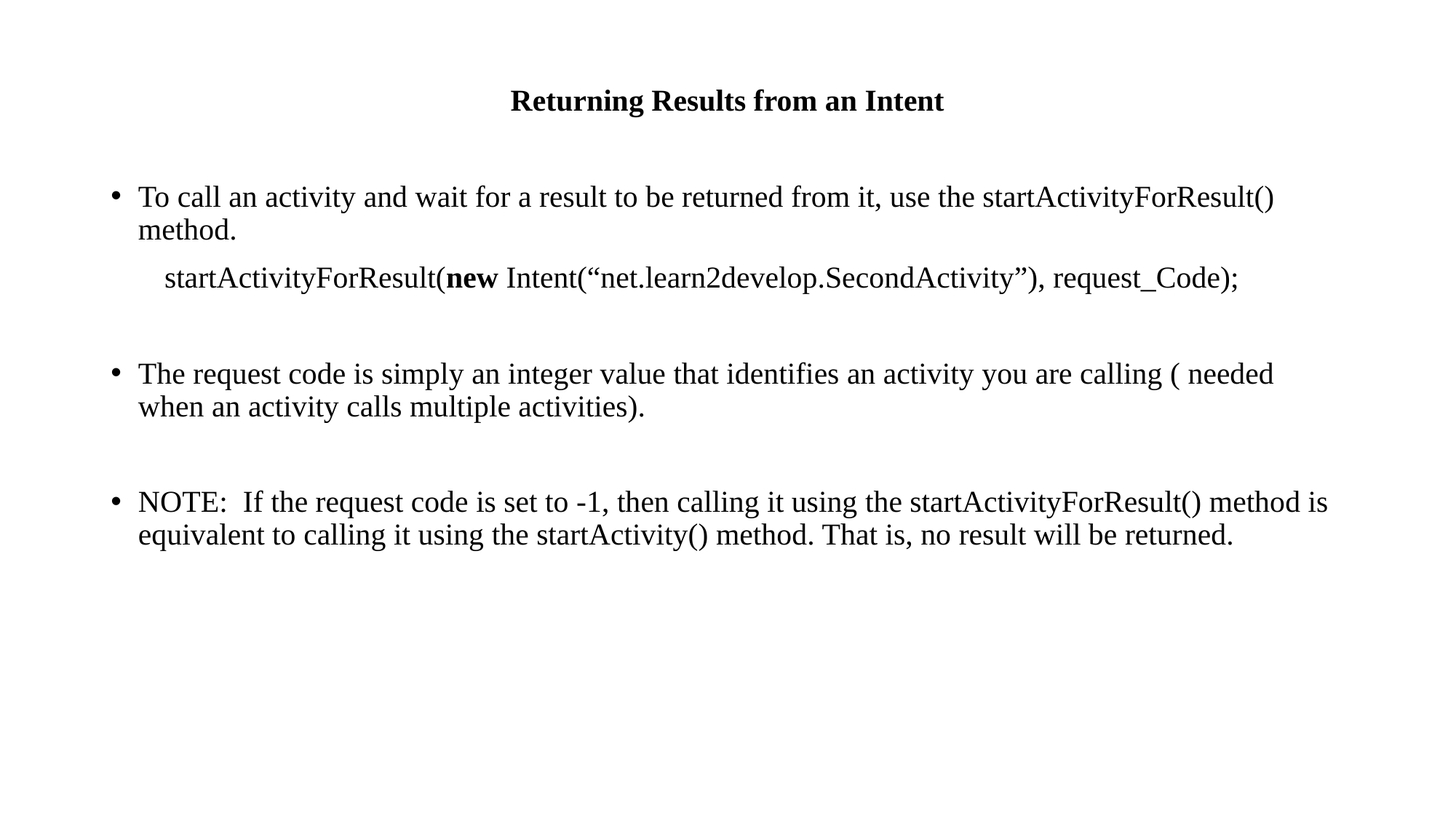

Returning Results from an Intent

To call an activity and wait for a result to be returned from it, use the startActivityForResult() method.
       startActivityForResult(new Intent(“net.learn2develop.SecondActivity”), request_Code);

The request code is simply an integer value that identifies an activity you are calling ( needed when an activity calls multiple activities).

NOTE:  If the request code is set to -1, then calling it using the startActivityForResult() method is equivalent to calling it using the startActivity() method. That is, no result will be returned.